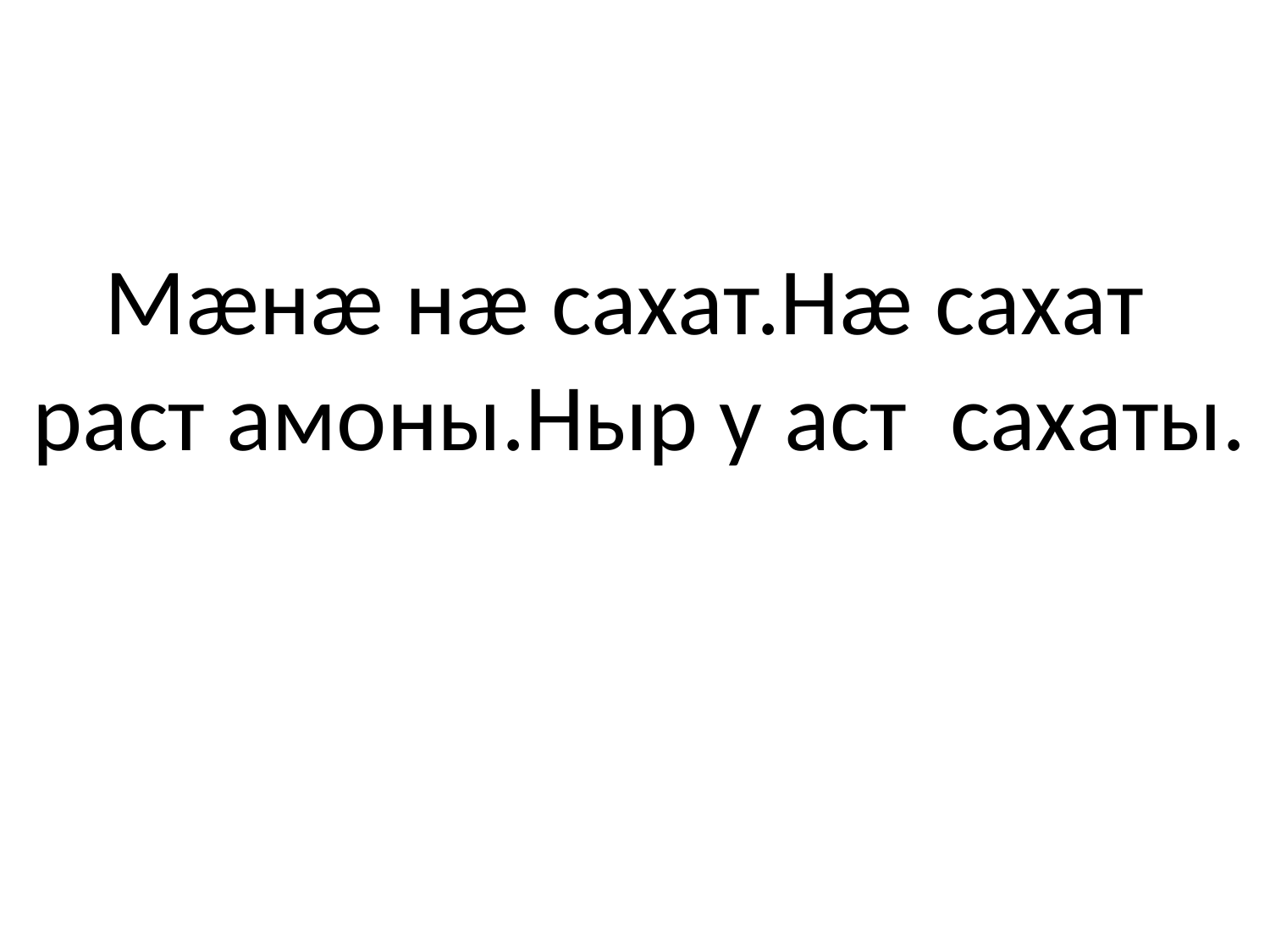

#
   Мӕнӕ нӕ сахат.Нӕ сахат раст амоны.Ныр у аст  сахаты.